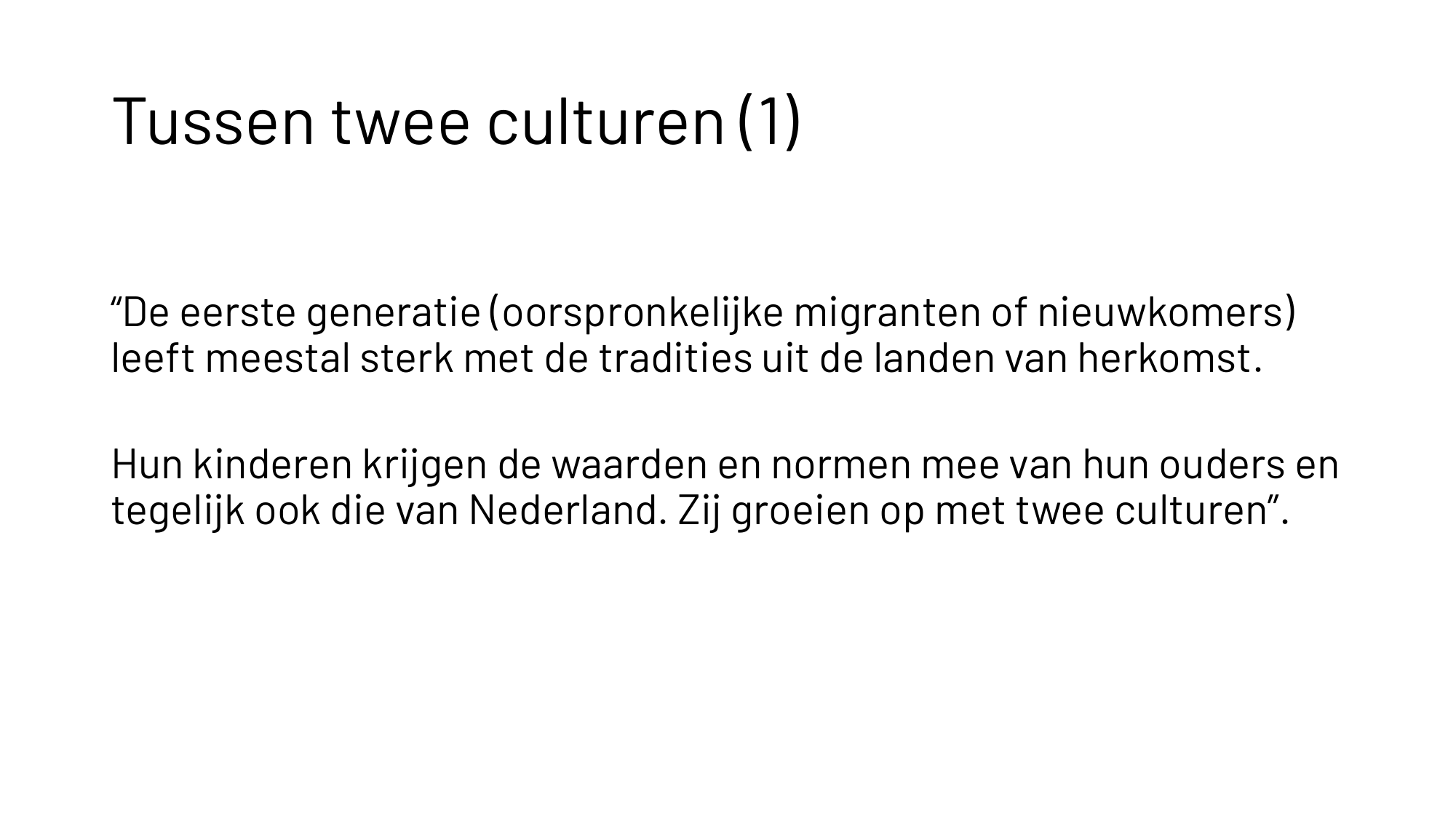

# Tussen twee culturen (1)

“De eerste generatie (oorspronkelijke migranten of nieuwkomers) leeft meestal sterk met de tradities uit de landen van herkomst.
Hun kinderen krijgen de waarden en normen mee van hun ouders en tegelijk ook die van Nederland. Zij groeien op met twee culturen”.